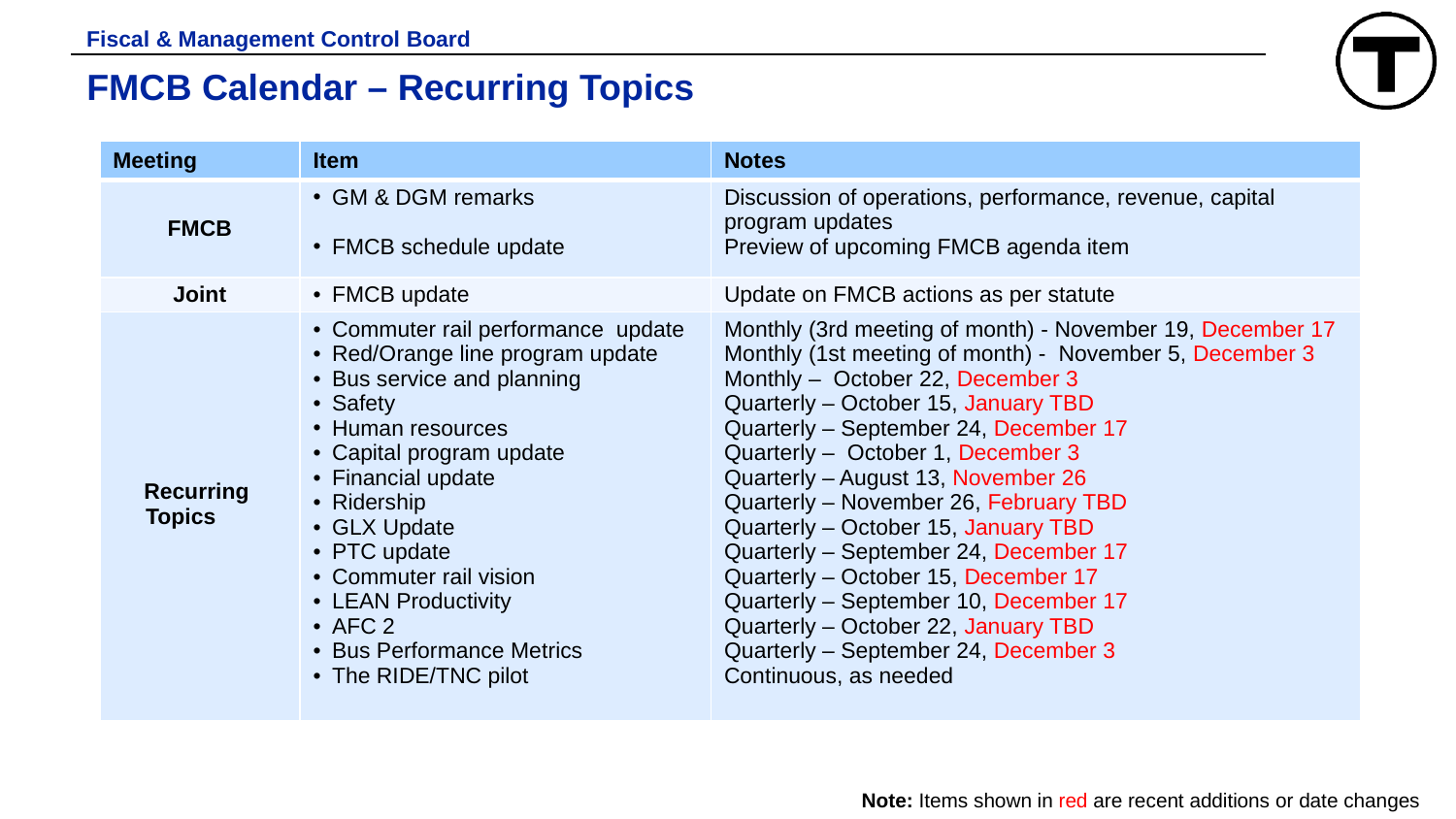

Fiscal & Management Control Board

# FMCB Calendar – Recurring Topics
| Meeting | Item | Notes |
| --- | --- | --- |
| FMCB | GM & DGM remarks FMCB schedule update | Discussion of operations, performance, revenue, capital program updates Preview of upcoming FMCB agenda item |
| Joint | FMCB update | Update on FMCB actions as per statute |
| Recurring Topics | Commuter rail performance update Red/Orange line program update Bus service and planning Safety  Human resources Capital program update Financial update Ridership GLX Update PTC update Commuter rail vision LEAN Productivity AFC 2 Bus Performance Metrics The RIDE/TNC pilot | Monthly (3rd meeting of month) - November 19, December 17 Monthly (1st meeting of month) -  November 5, December 3 Monthly –  October 22, December 3 Quarterly – October 15, January TBD Quarterly – September 24, December 17 Quarterly – October 1, December 3 Quarterly – August 13, November 26 Quarterly – November 26, February TBD Quarterly – October 15, January TBD Quarterly – September 24, December 17 Quarterly – October 15, December 17 Quarterly – September 10, December 17 Quarterly – October 22, January TBD Quarterly – September 24, December 3 Continuous, as needed |
Note: Items shown in red are recent additions or date changes